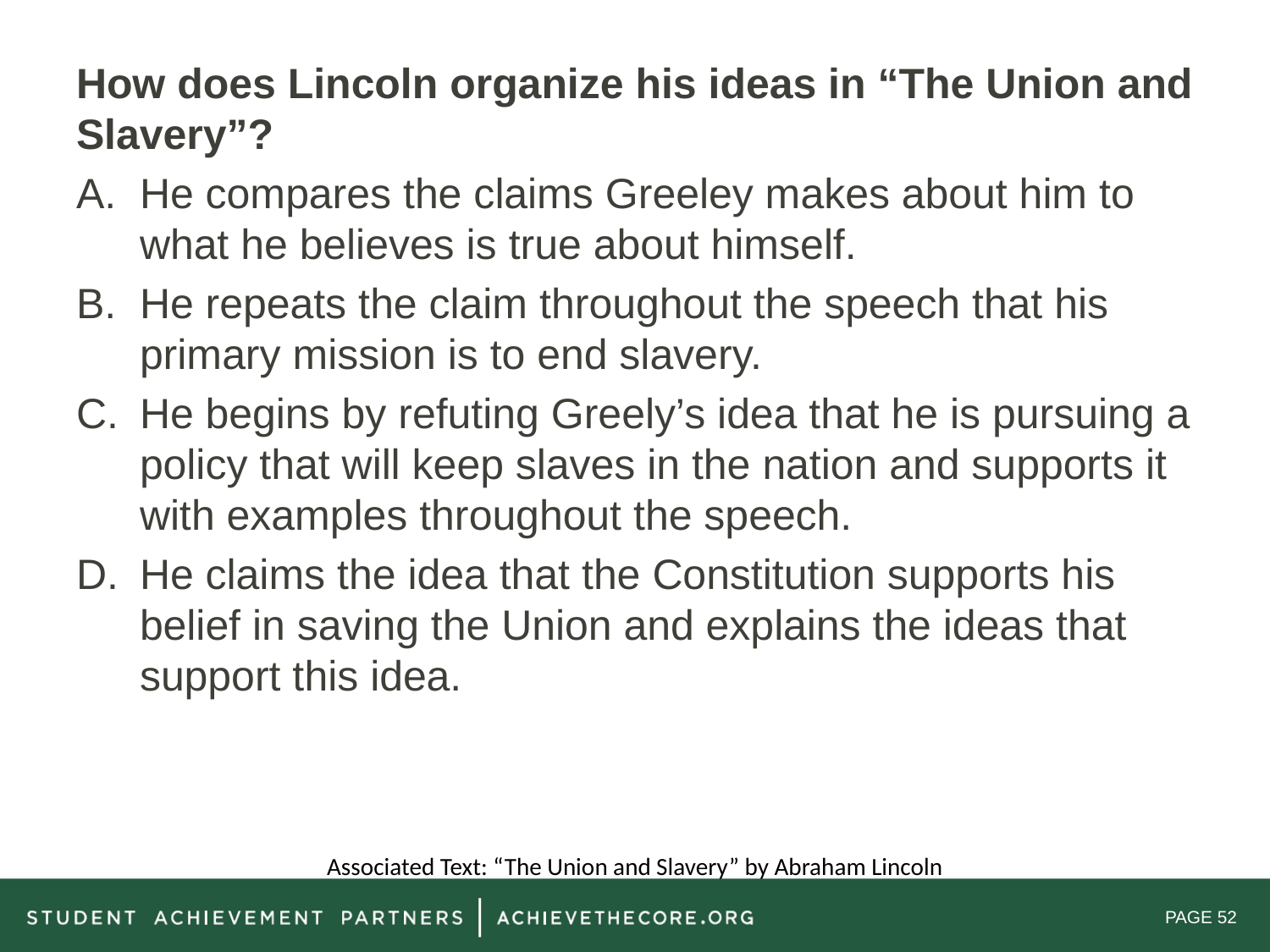

How does Lincoln organize his ideas in “The Union and Slavery”?
He compares the claims Greeley makes about him to what he believes is true about himself.
He repeats the claim throughout the speech that his primary mission is to end slavery.
He begins by refuting Greely’s idea that he is pursuing a policy that will keep slaves in the nation and supports it with examples throughout the speech.
He claims the idea that the Constitution supports his belief in saving the Union and explains the ideas that support this idea.
Associated Text: “The Union and Slavery” by Abraham Lincoln